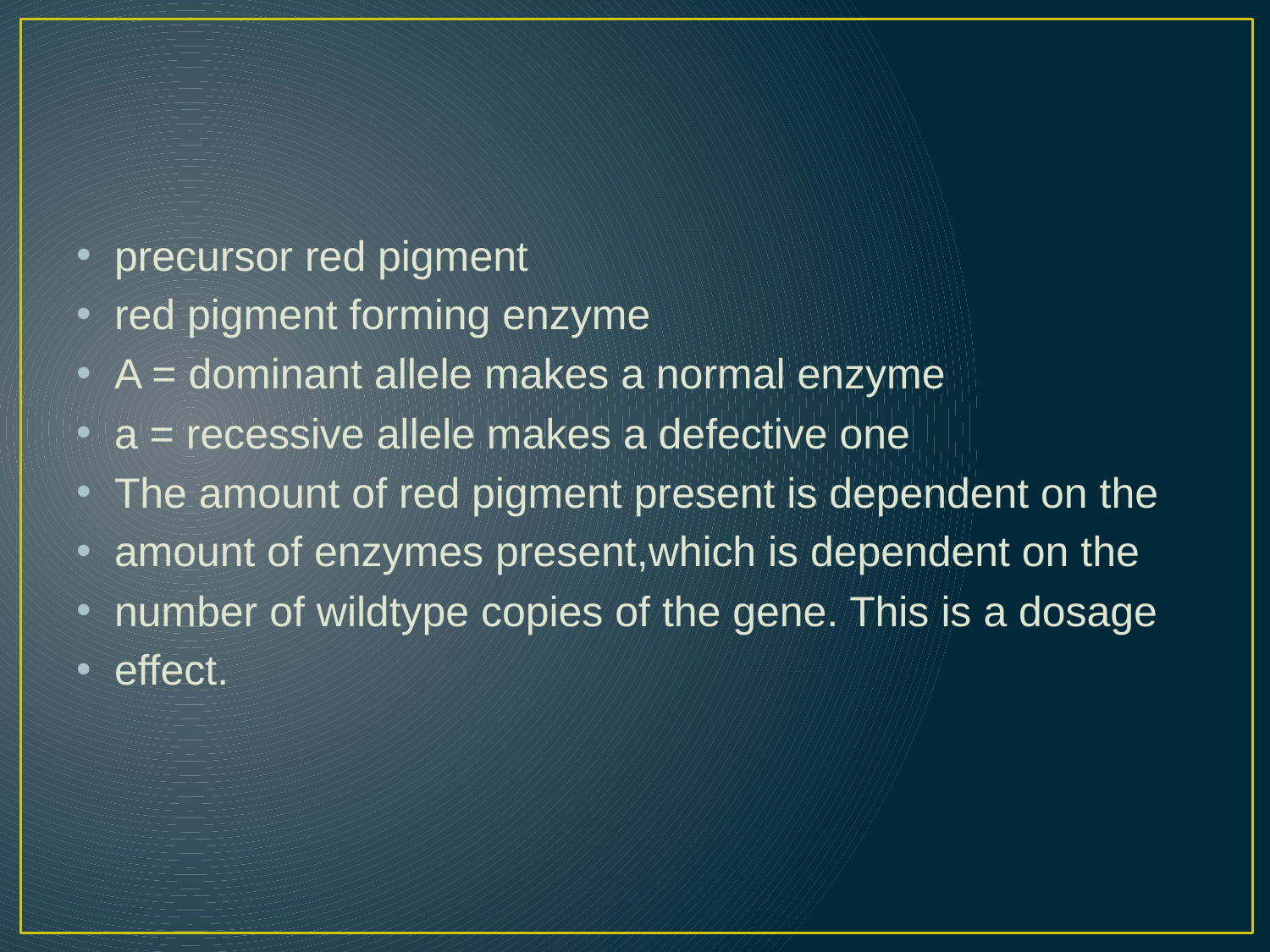

#
precursor red pigment
red pigment forming enzyme
A = dominant allele makes a normal enzyme
a = recessive allele makes a defective one
The amount of red pigment present is dependent on the
amount of enzymes present,which is dependent on the
number of wildtype copies of the gene. This is a dosage
effect.